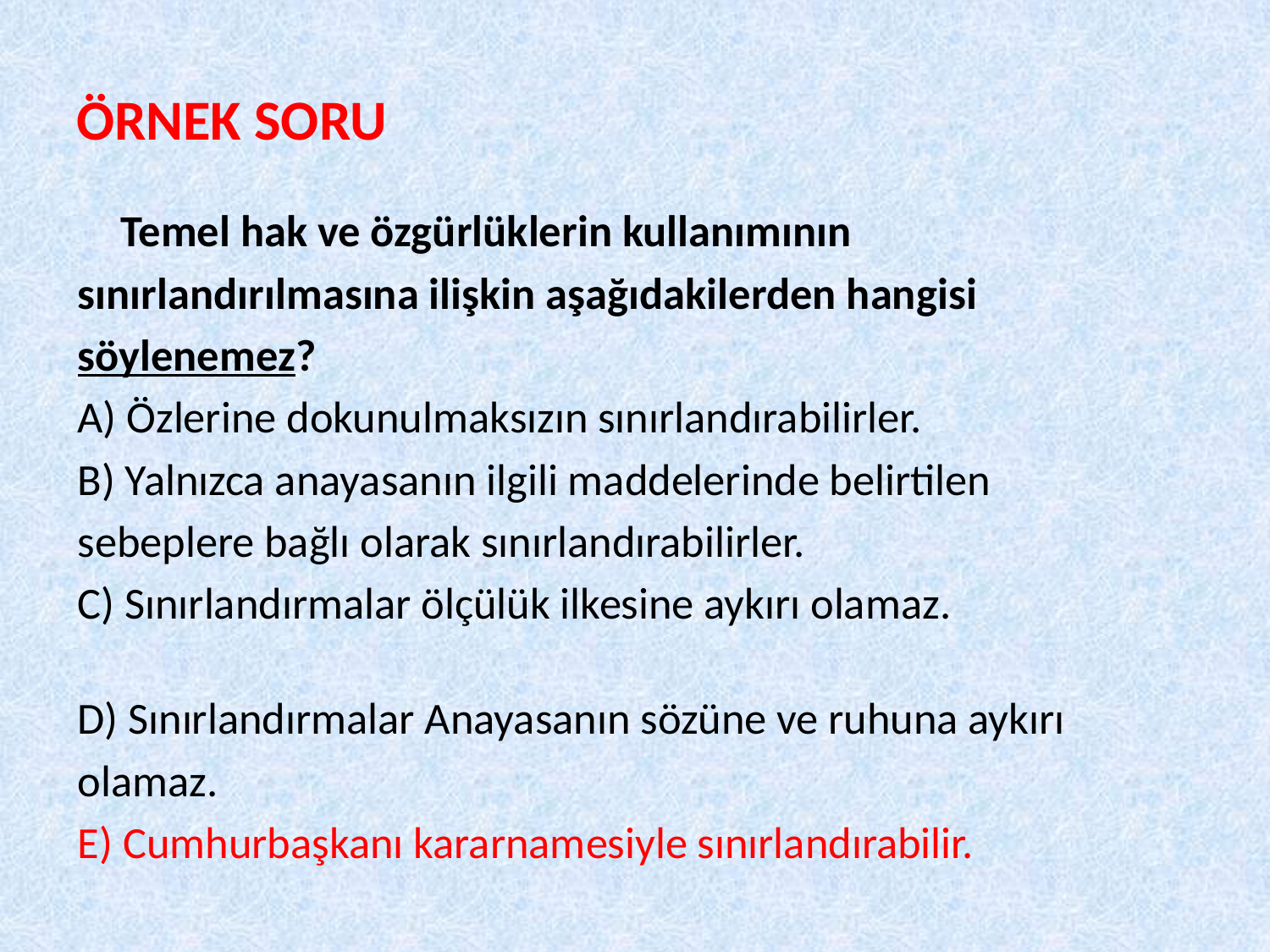

# ÖRNEK SORU
	Temel hak ve özgürlüklerin kullanımının
sınırlandırılmasına ilişkin aşağıdakilerden hangisi
söylenemez?
A) Özlerine dokunulmaksızın sınırlandırabilirler.
B) Yalnızca anayasanın ilgili maddelerinde belirtilen
sebeplere bağlı olarak sınırlandırabilirler.
C) Sınırlandırmalar ölçülük ilkesine aykırı olamaz.
D) Sınırlandırmalar Anayasanın sözüne ve ruhuna aykırı
olamaz.
E) Cumhurbaşkanı kararnamesiyle sınırlandırabilir.